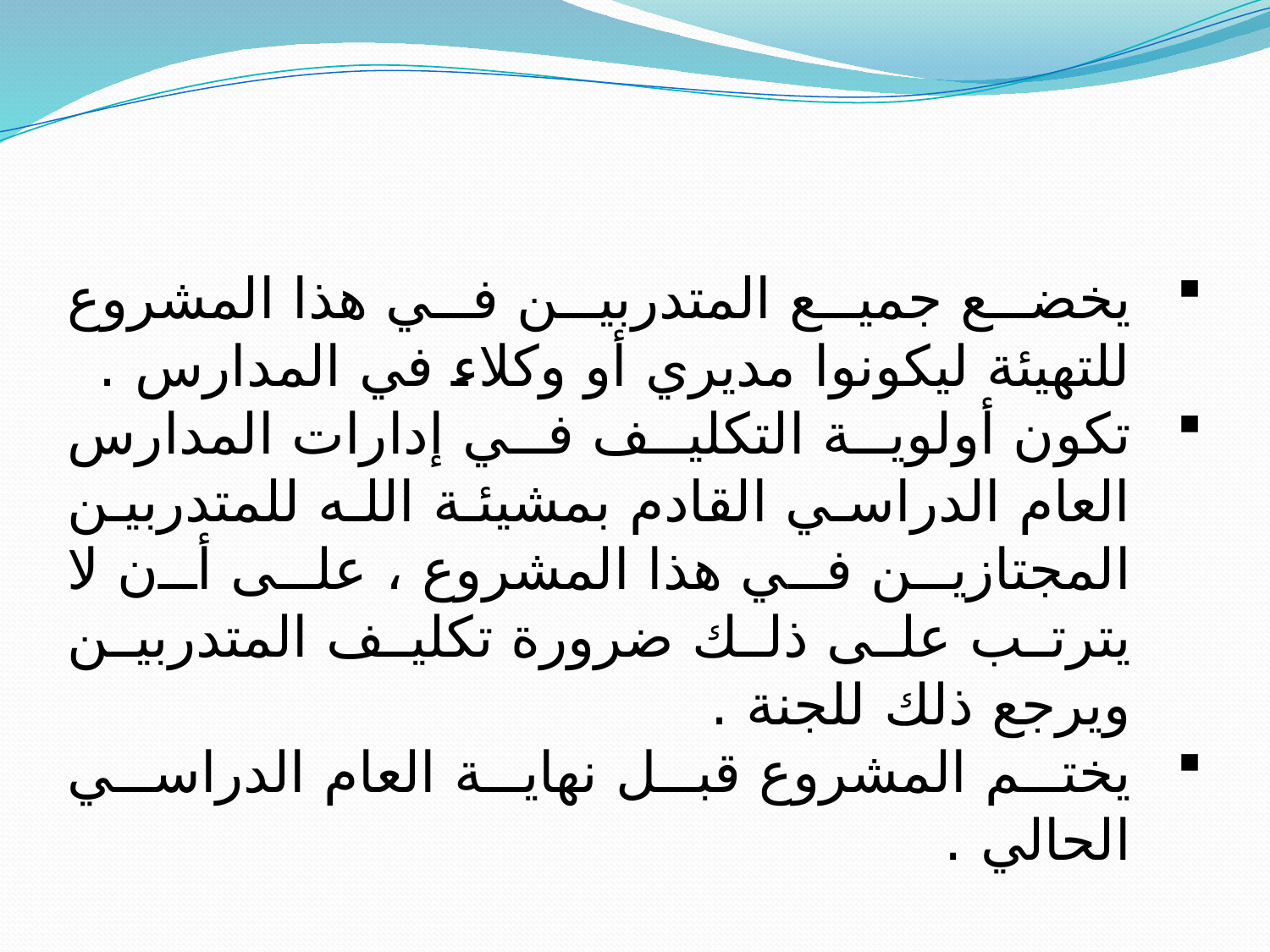

يخضع جميع المتدربين في هذا المشروع للتهيئة ليكونوا مديري أو وكلاء في المدارس .
تكون أولوية التكليف في إدارات المدارس العام الدراسي القادم بمشيئة الله للمتدربين المجتازين في هذا المشروع ، على أن لا يترتب على ذلك ضرورة تكليف المتدربين ويرجع ذلك للجنة .
يختم المشروع قبل نهاية العام الدراسي الحالي .